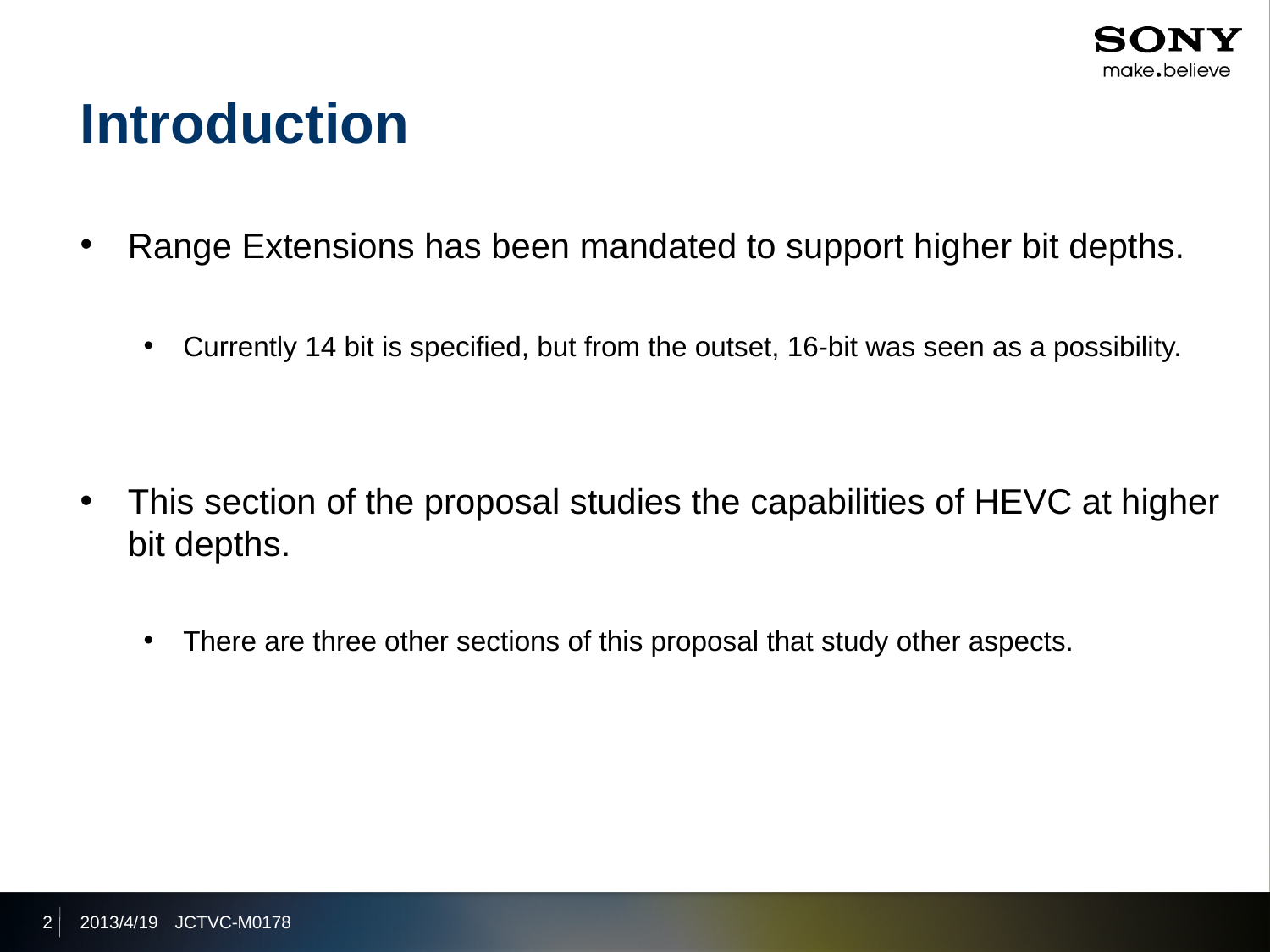

# Introduction

Range Extensions has been mandated to support higher bit depths.

Currently 14 bit is specified, but from the outset, 16-bit was seen as a possibility.

This section of the proposal studies the capabilities of HEVC at higher bit depths.

There are three other sections of this proposal that study other aspects.

2
2013/4/19
JCTVC-M0178